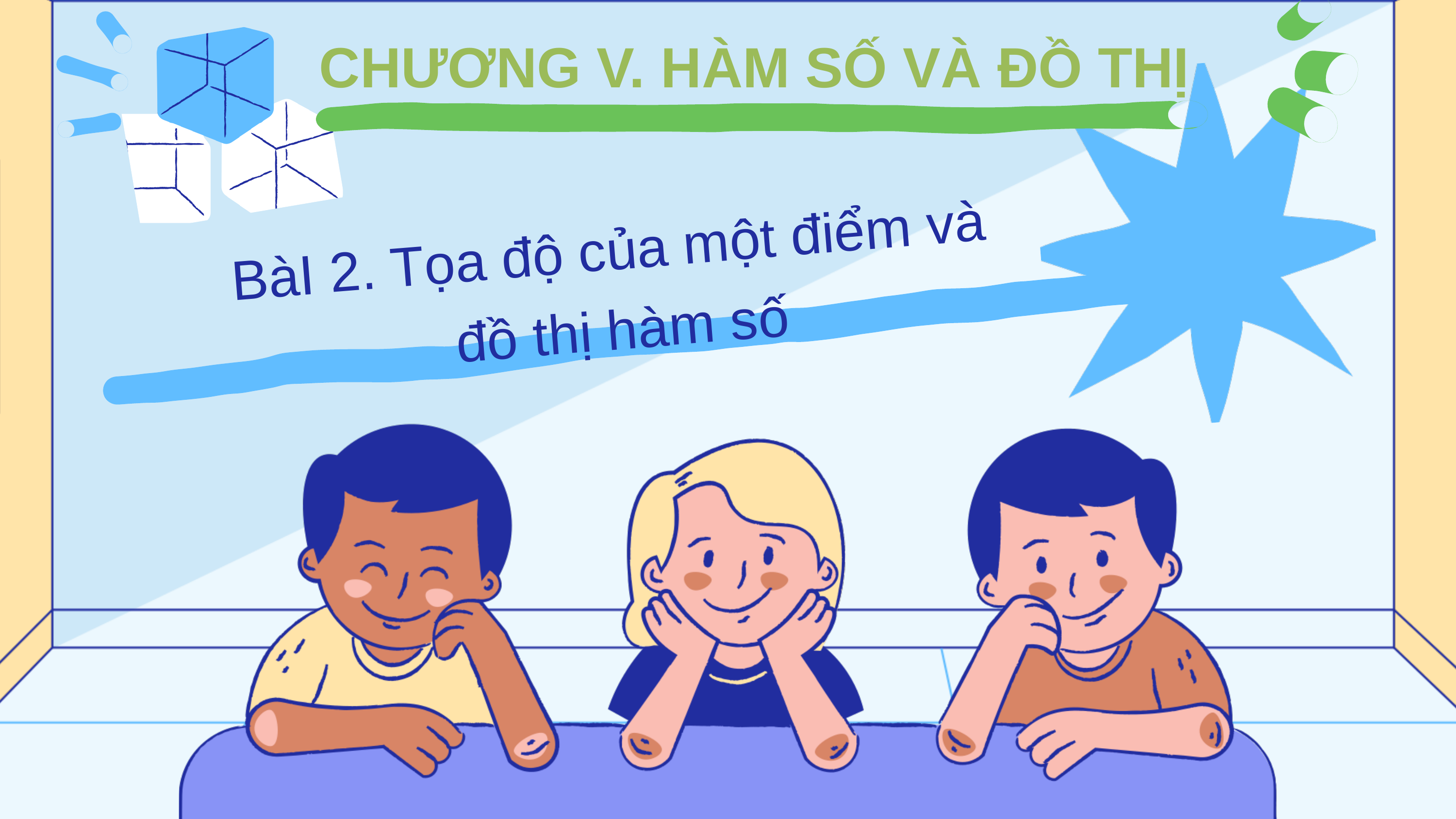

CHƯƠNG V. HÀM SỐ VÀ ĐỒ THỊ

BàI 2. Tọa độ của một điểm và
đồ thị hàm số